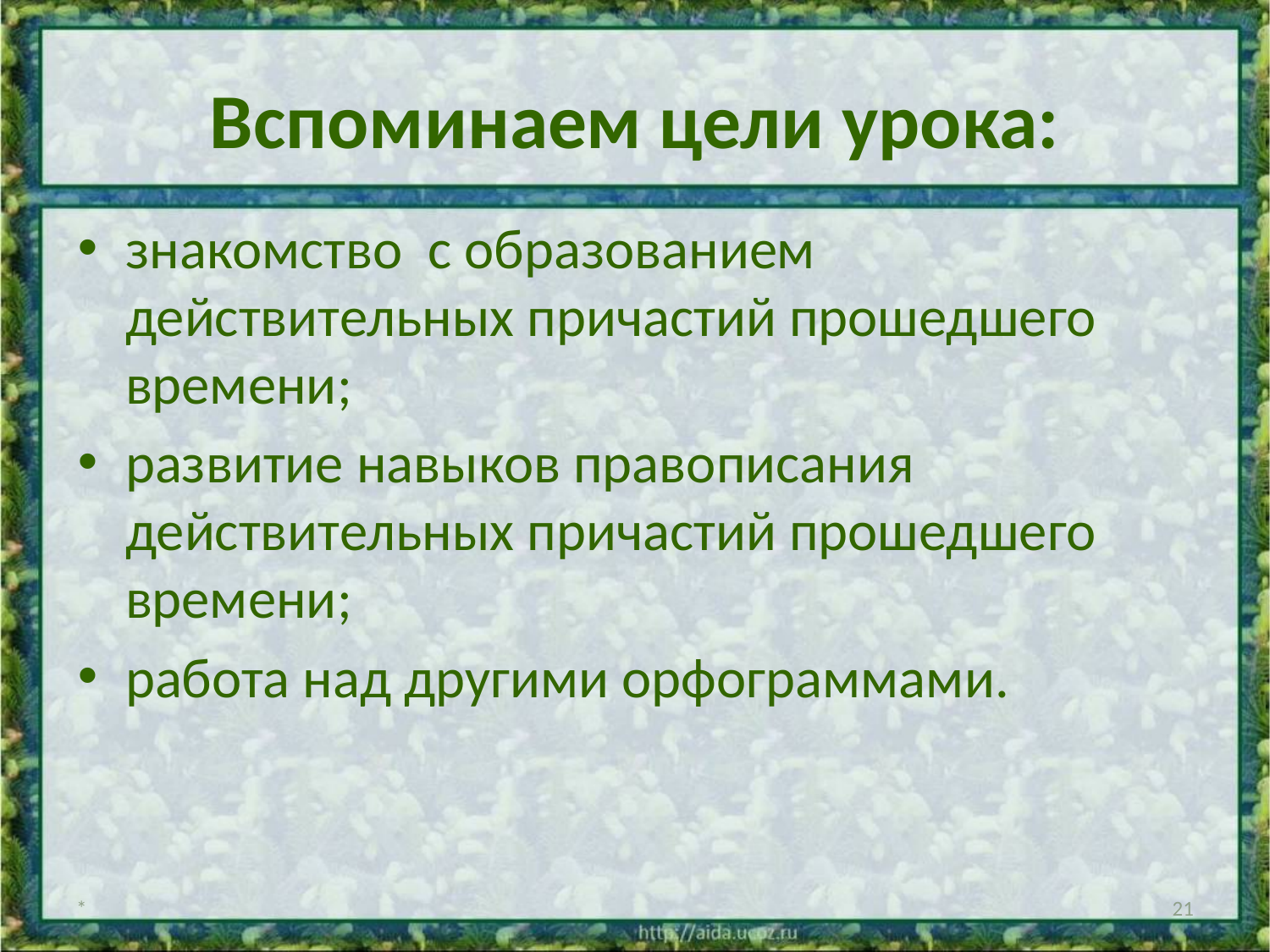

# Вспоминаем цели урока:
знакомство  с образованием действительных причастий прошедшего времени;
развитие навыков правописания действительных причастий прошедшего времени;
работа над другими орфограммами.
*
21